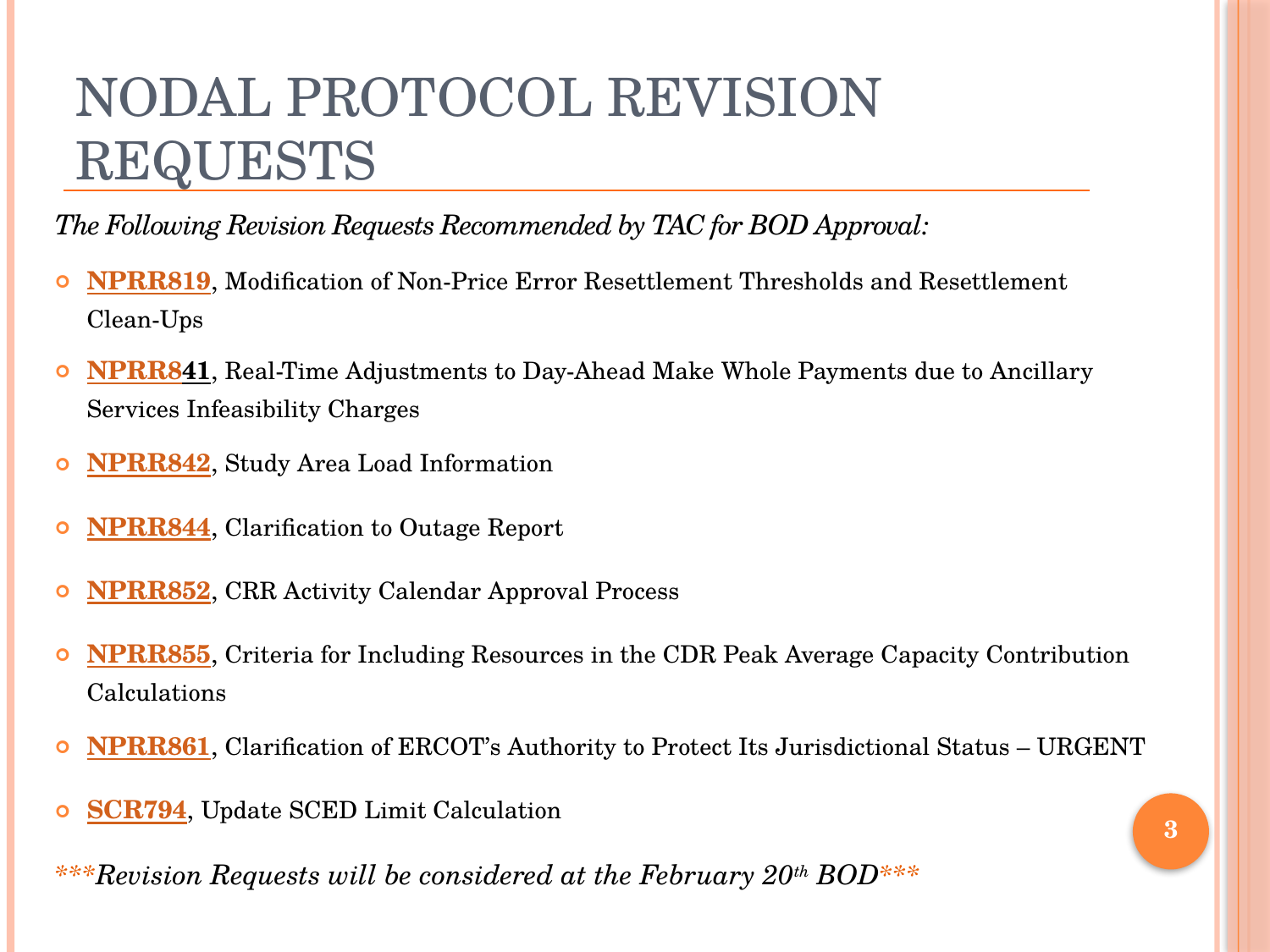

# Nodal Protocol Revision Requests
The Following Revision Requests Recommended by TAC for BOD Approval:

NPRR819, Modification of Non-Price Error Resettlement Thresholds and Resettlement  Clean-Ups

NPRR841, Real-Time Adjustments to Day-Ahead Make Whole Payments due to Ancillary Services Infeasibility Charges

NPRR842, Study Area Load Information

NPRR844, Clarification to Outage Report

NPRR852, CRR Activity Calendar Approval Process

NPRR855, Criteria for Including Resources in the CDR Peak Average Capacity Contribution Calculations

NPRR861, Clarification of ERCOT’s Authority to Protect Its Jurisdictional Status – URGENT

SCR794, Update SCED Limit Calculation

***Revision Requests will be considered at the February 20th BOD***

3